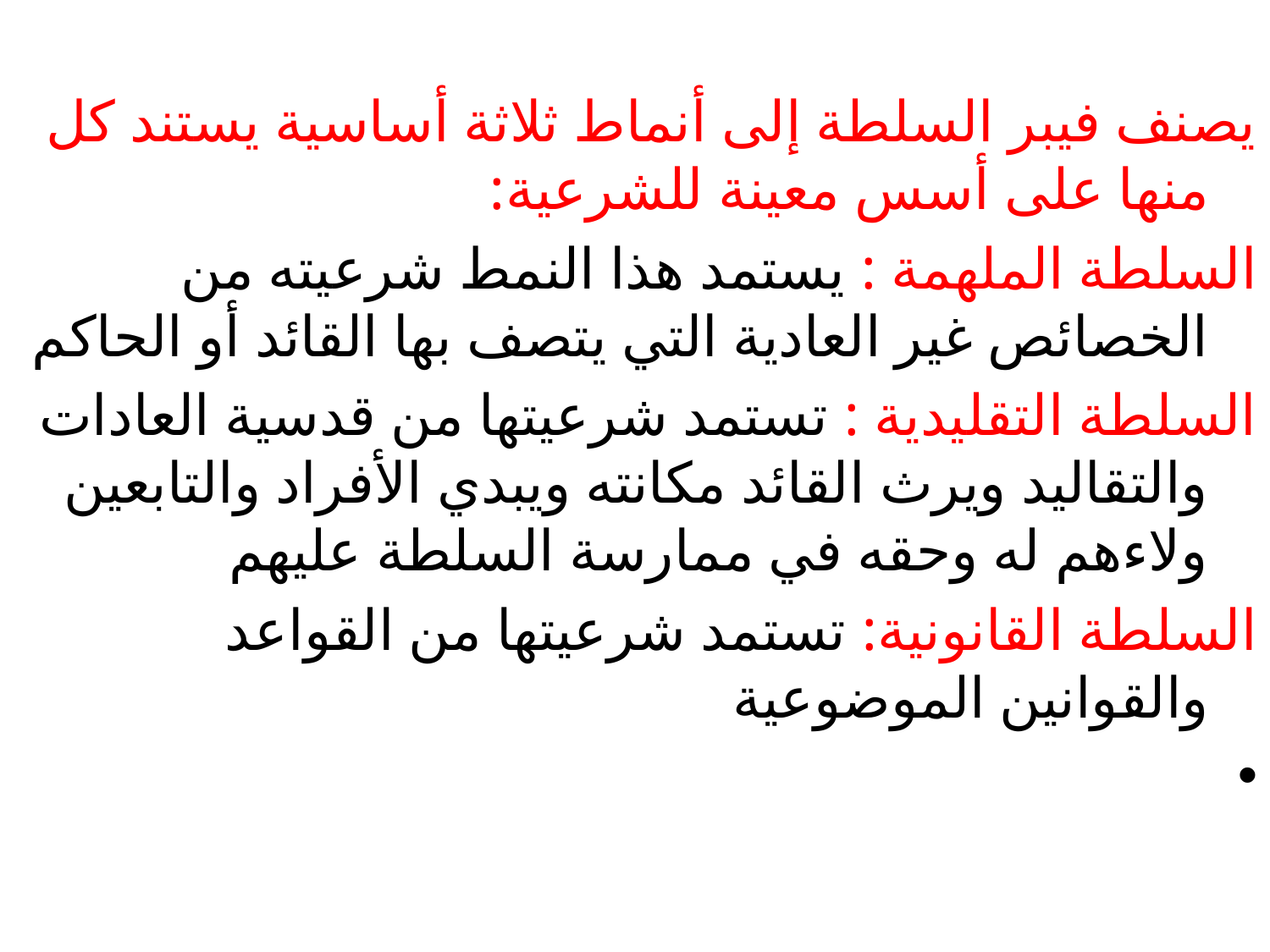

يصنف فيبر السلطة إلى أنماط ثلاثة أساسية يستند كل منها على أسس معينة للشرعية:
السلطة الملهمة : يستمد هذا النمط شرعيته من الخصائص غير العادية التي يتصف بها القائد أو الحاكم
السلطة التقليدية : تستمد شرعيتها من قدسية العادات والتقاليد ويرث القائد مكانته ويبدي الأفراد والتابعين ولاءهم له وحقه في ممارسة السلطة عليهم
السلطة القانونية: تستمد شرعيتها من القواعد والقوانين الموضوعية

#